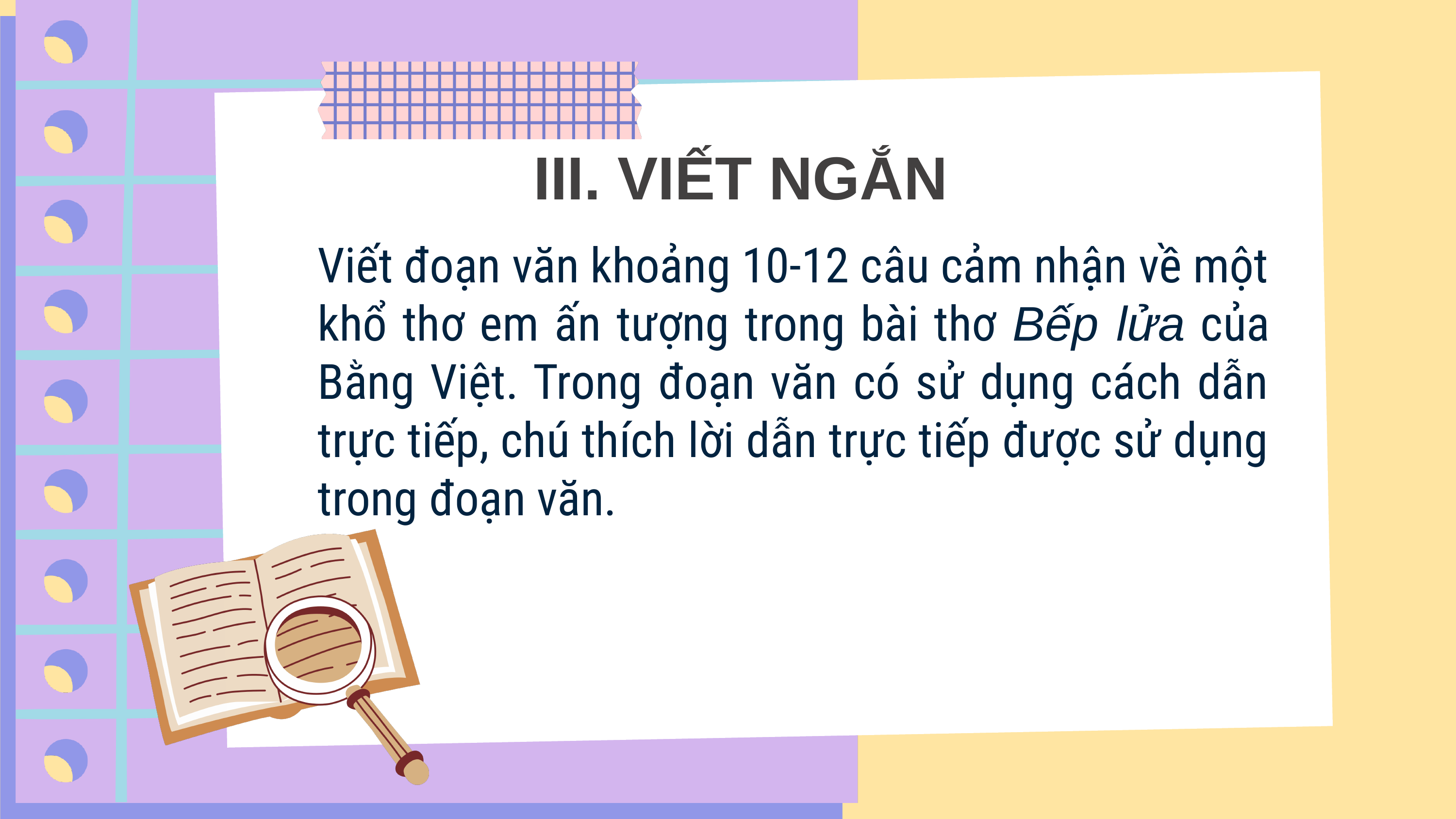

III. VIẾT NGẮN
Viết đoạn văn khoảng 10-12 câu cảm nhận về một khổ thơ em ấn tượng trong bài thơ Bếp lửa của Bằng Việt. Trong đoạn văn có sử dụng cách dẫn trực tiếp, chú thích lời dẫn trực tiếp được sử dụng trong đoạn văn.